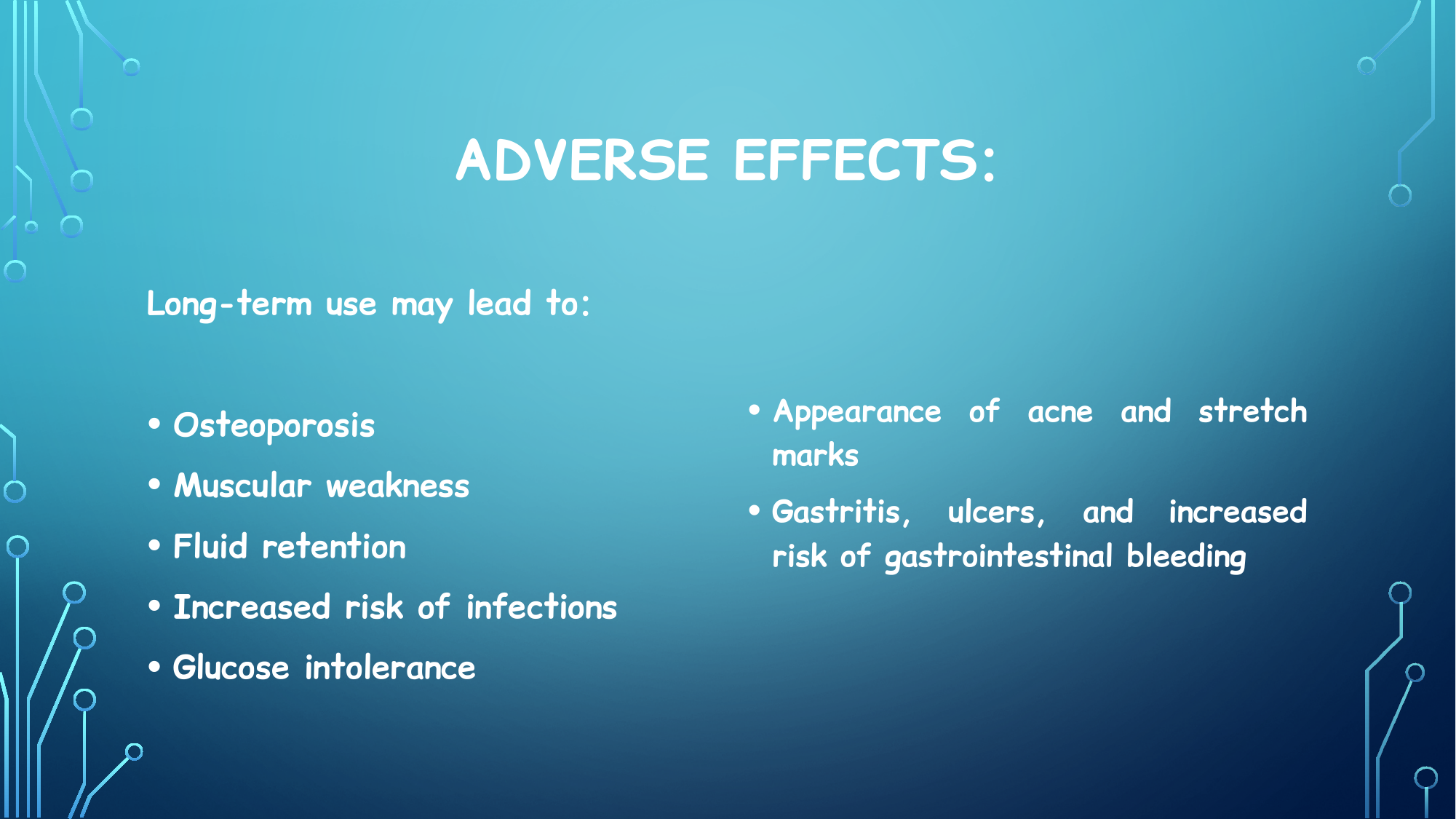

# Adverse Effects:
Long-term use may lead to:

Osteoporosis
Muscular weakness
Fluid retention
Increased risk of infections
Glucose intolerance
Appearance of acne and stretch marks
Gastritis, ulcers, and increased risk of gastrointestinal bleeding